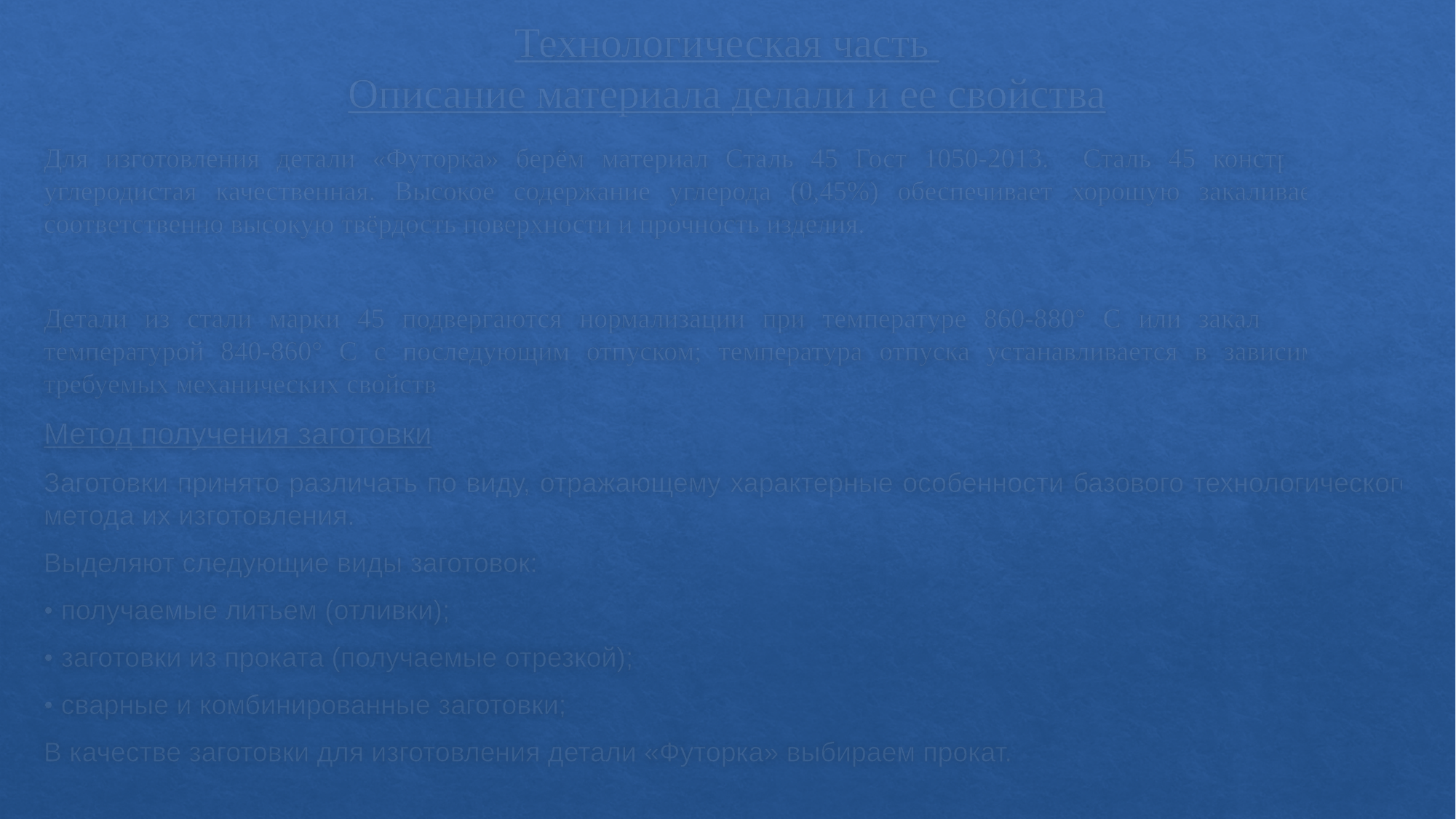

# Технологическая часть Описание материала делали и ее свойства
Для изготовления детали «Футорка» берём материал Сталь 45 Гост 1050-2013.  Сталь 45 конструкционная углеродистая качественная. Высокое содержание углерода (0,45%) обеспечивает хорошую закаливаемость и соответственно высокую твёрдость поверхности и прочность изделия.

Детали из стали марки 45 подвергаются нормализации при температуре 860-880° С или закалке в воде с температурой 840-860° С с последующим отпуском; температура отпуска устанавливается в зависимости от требуемых механических свойств
Метод получения заготовки
Заготовки принято различать по виду, отражающему характерные особенности базового технологического метода их изготовления.
Выделяют следующие виды заготовок:
• получаемые литьем (отливки);
• заготовки из проката (получаемые отрезкой);
• сварные и комбинированные заготовки;
В качестве заготовки для изготовления детали «Футорка» выбираем прокат.